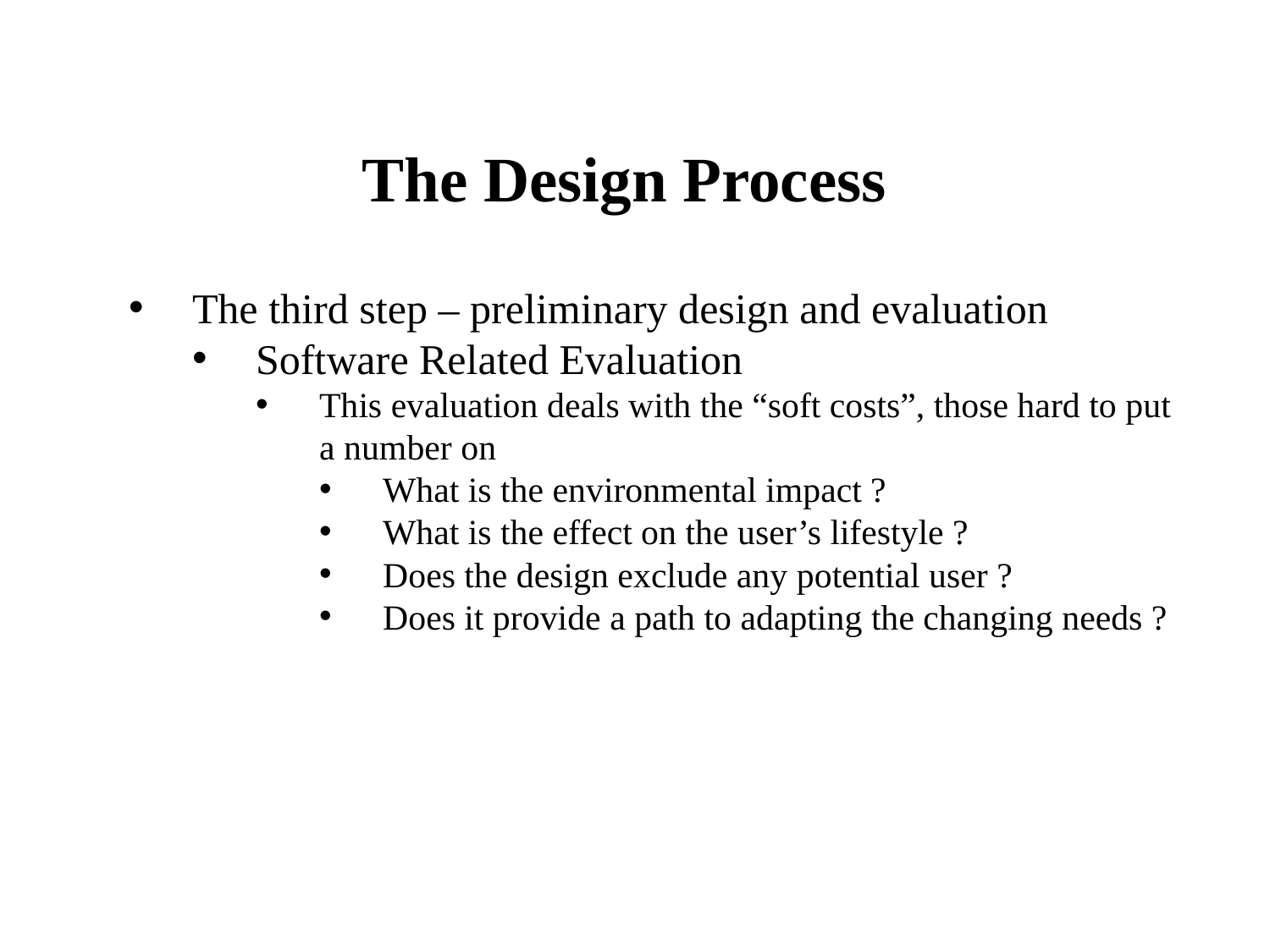

# The Design Process
The third step – preliminary design and evaluation
Software Related Evaluation
This evaluation deals with the “soft costs”, those hard to put a number on
What is the environmental impact ?
What is the effect on the user’s lifestyle ?
Does the design exclude any potential user ?
Does it provide a path to adapting the changing needs ?